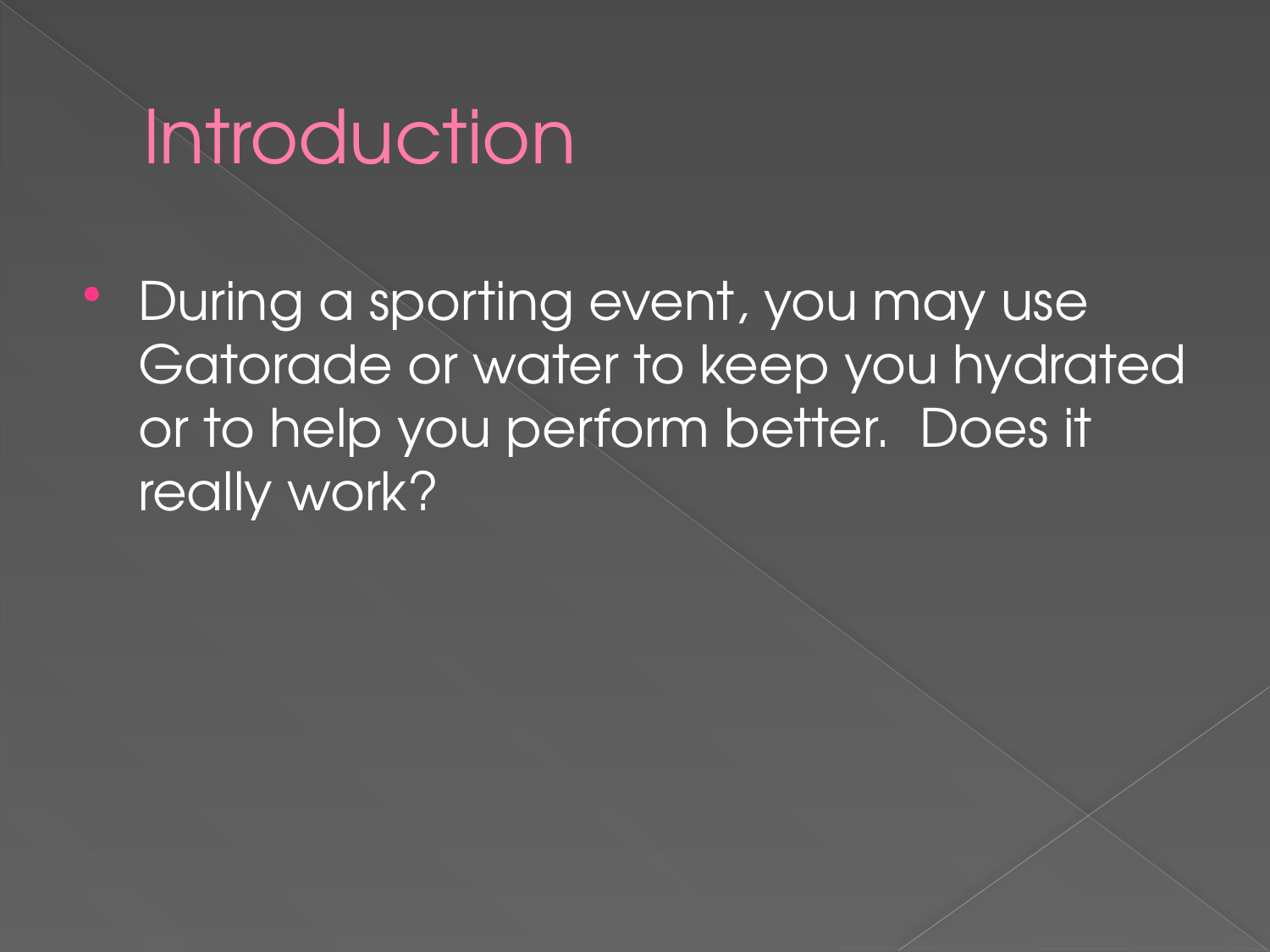

# Introduction
During a sporting event, you may use Gatorade or water to keep you hydrated or to help you perform better.  Does it really work?